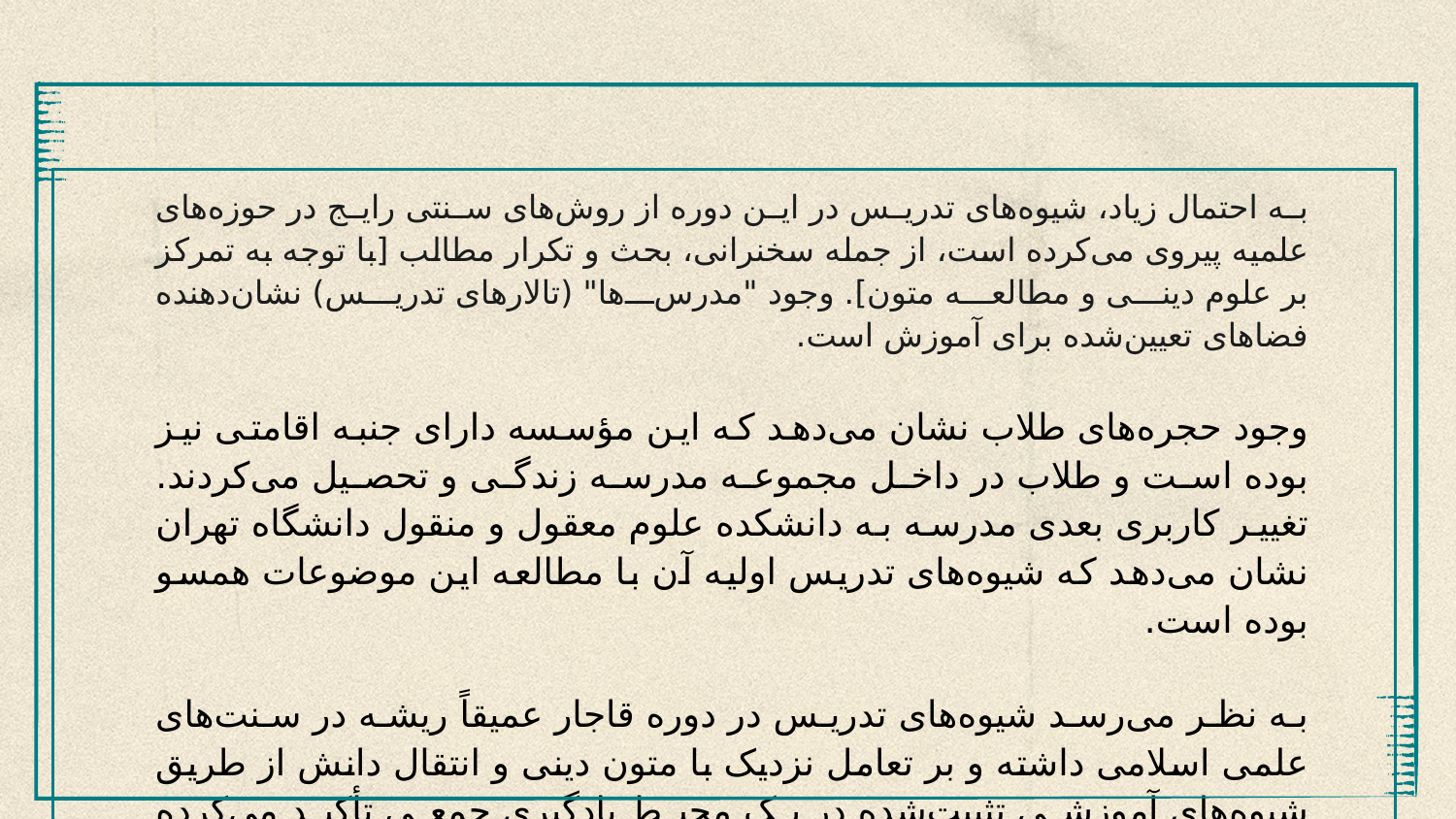

| به احتمال زیاد، شیوه‌های تدریس در این دوره از روش‌های سنتی رایج در حوزه‌های علمیه پیروی می‌کرده است، از جمله سخنرانی، بحث و تکرار مطالب [با توجه به تمرکز بر علوم دینی و مطالعه متون]. وجود "مدرس‌ها" (تالارهای تدریس) نشان‌دهنده فضاهای تعیین‌شده برای آموزش است. وجود حجره‌های طلاب نشان می‌دهد که این مؤسسه دارای جنبه اقامتی نیز بوده است و طلاب در داخل مجموعه مدرسه زندگی و تحصیل می‌کردند. تغییر کاربری بعدی مدرسه به دانشکده علوم معقول و منقول دانشگاه تهران نشان می‌دهد که شیوه‌های تدریس اولیه آن با مطالعه این موضوعات همسو بوده است. به نظر می‌رسد شیوه‌های تدریس در دوره قاجار عمیقاً ریشه در سنت‌های علمی اسلامی داشته و بر تعامل نزدیک با متون دینی و انتقال دانش از طریق شیوه‌های آموزشی تثبیت‌شده در یک محیط یادگیری جمعی تأکید می‌کرده است. |
| --- |